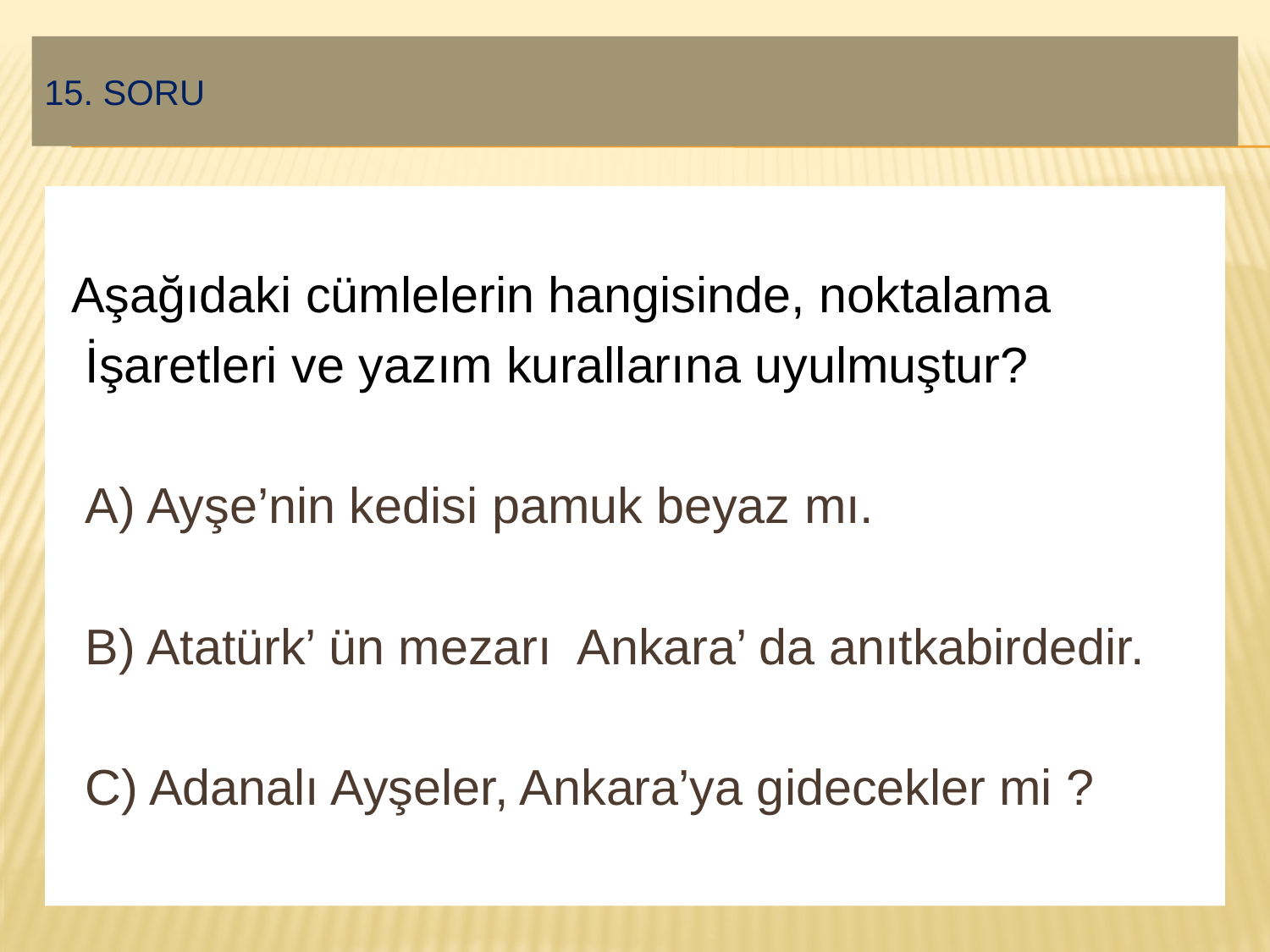

# 15. soru

 Aşağıdaki cümlelerin hangisinde, noktalama
  İşaretleri ve yazım kurallarına uyulmuştur?

  A) Ayşe’nin kedisi pamuk beyaz mı.

  B) Atatürk’ ün mezarı  Ankara’ da anıtkabirdedir.

  C) Adanalı Ayşeler, Ankara’ya gidecekler mi ?